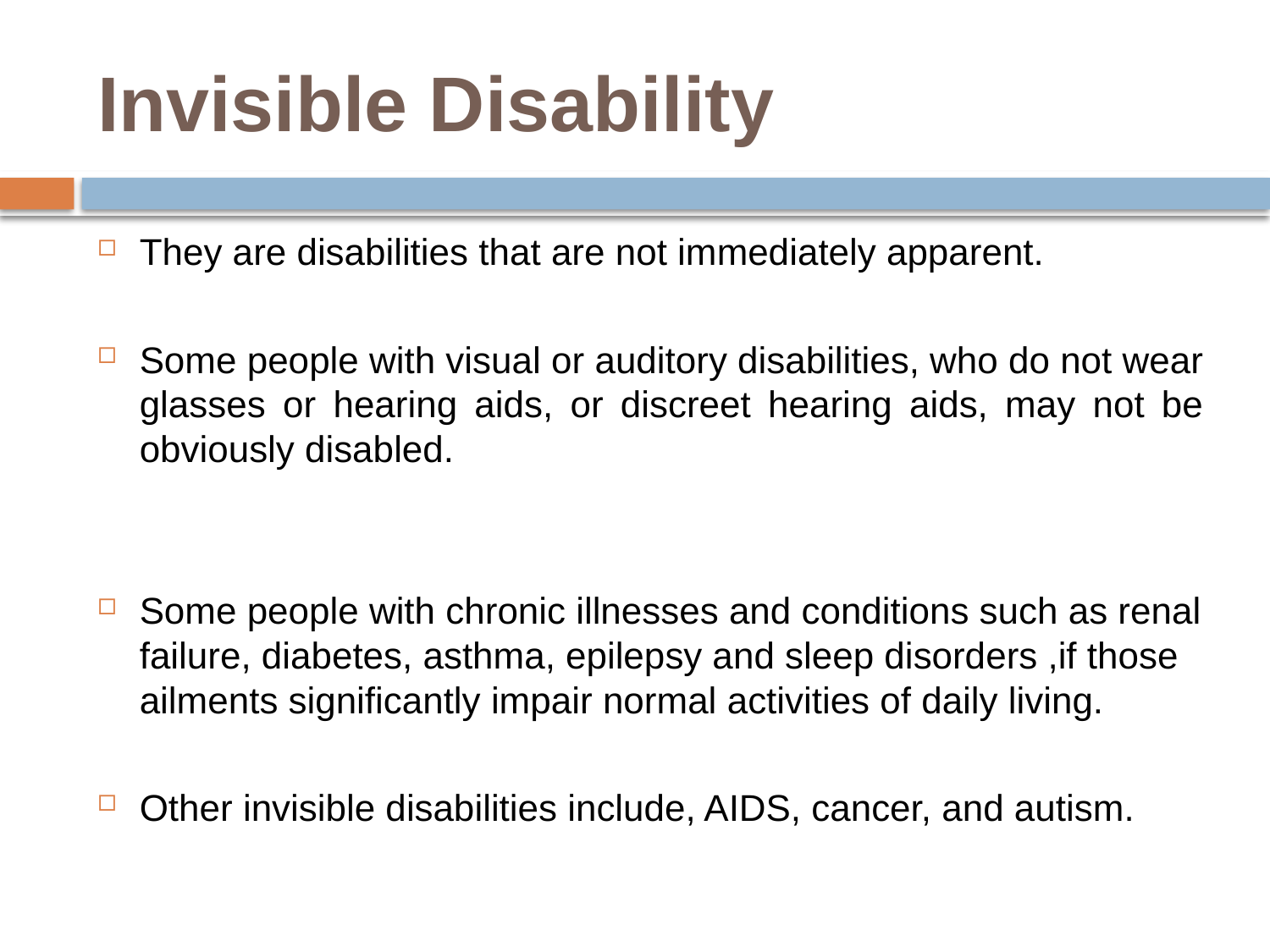

# Invisible Disability
They are disabilities that are not immediately apparent.

Some people with visual or auditory disabilities, who do not wear glasses or hearing aids, or discreet hearing aids, may not be obviously disabled.

Some people with chronic illnesses and conditions such as renal failure, diabetes, asthma, epilepsy and sleep disorders ,if those ailments significantly impair normal activities of daily living.

Other invisible disabilities include, AIDS, cancer, and autism.